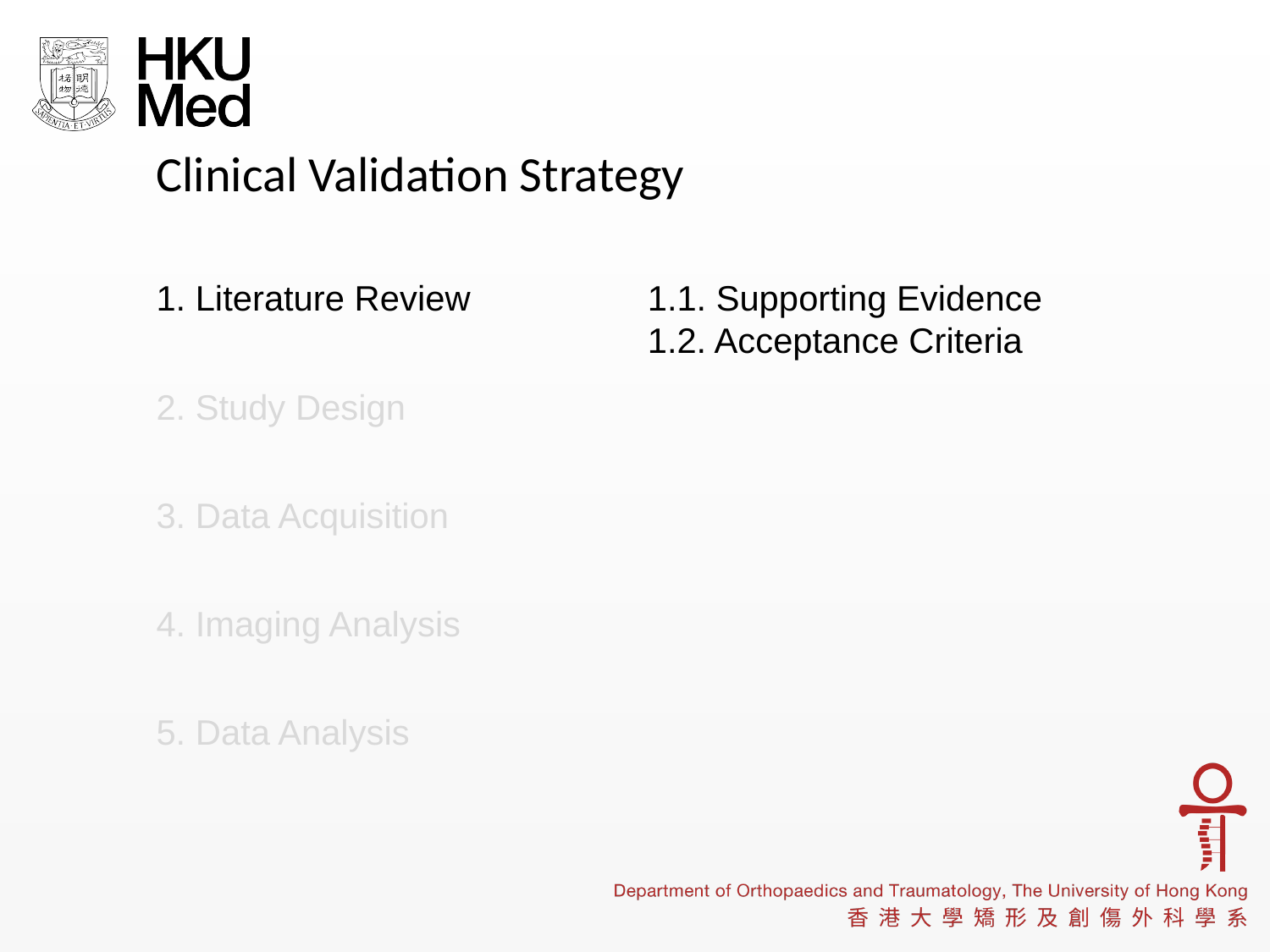

# Clinical Validation Strategy
1. Literature Review
1.1. Supporting Evidence
1.2. Acceptance Criteria
2. Study Design
3. Data Acquisition
4. Imaging Analysis
5. Data Analysis